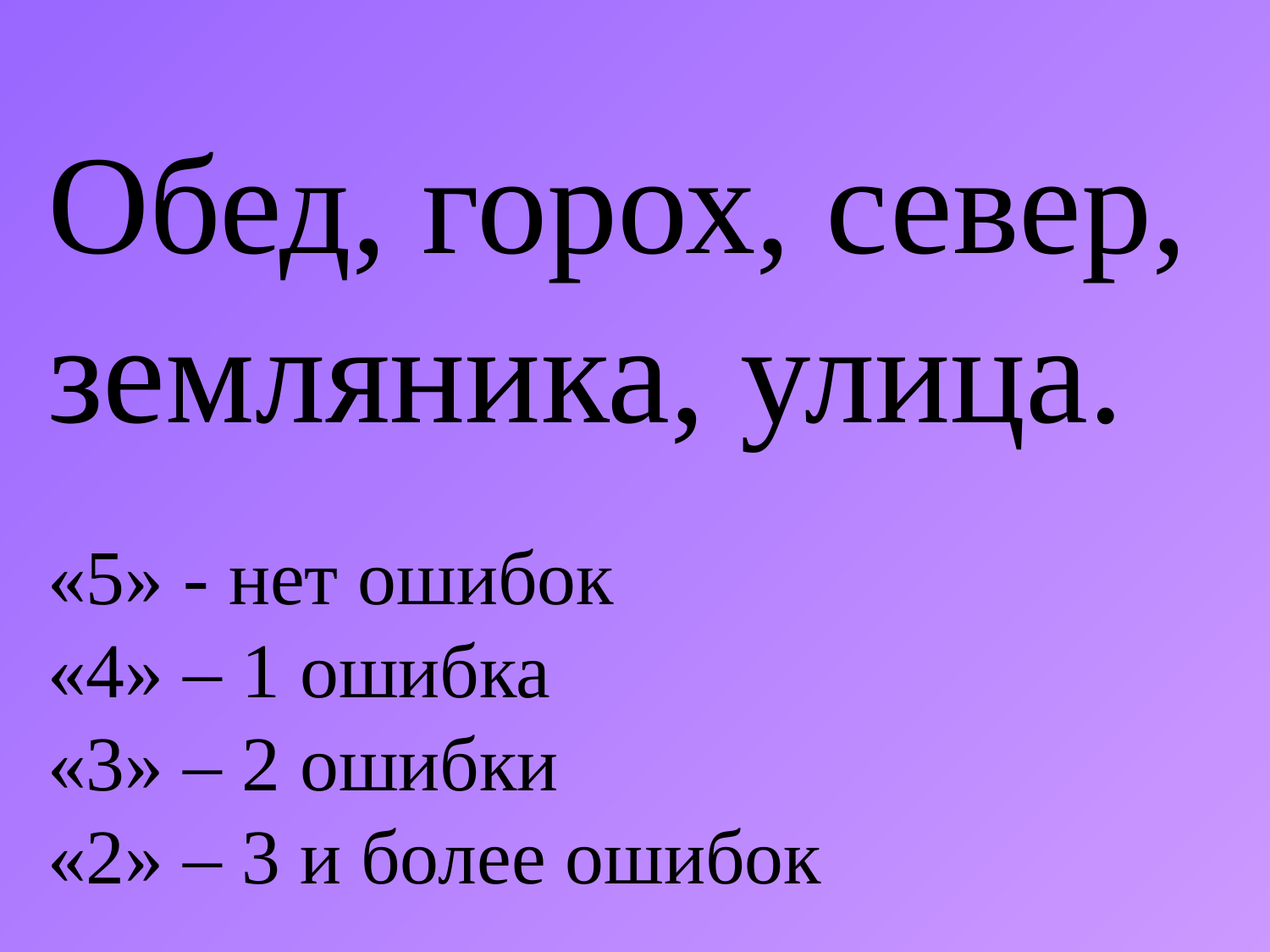

Обед, горох, север, земляника, улица.

«5» - нет ошибок
«4» – 1 ошибка
«3» – 2 ошибки
«2» – 3 и более ошибок